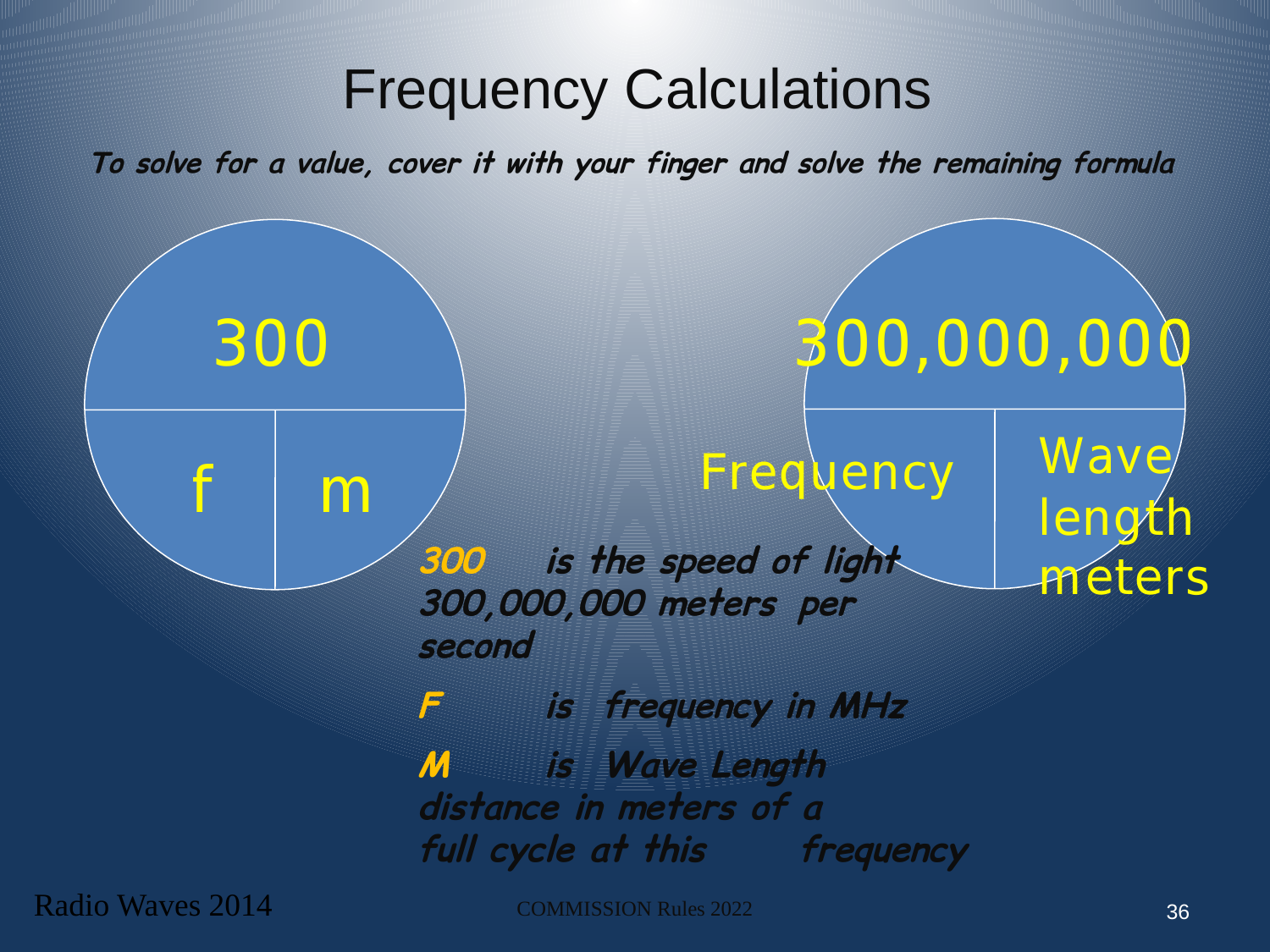

# Frequency Calculations
To solve for a value, cover it with your finger and solve the remaining formula

300
300,000,000
Wave length meters
Frequency
f
m
300	is the speed of light 	300,000,000 meters	per second
F	is  frequency in MHz
M	is  Wave Length 	distance in meters of a 	full cycle at this 	frequency
Radio Waves 2014
36
COMMISSION Rules 2022